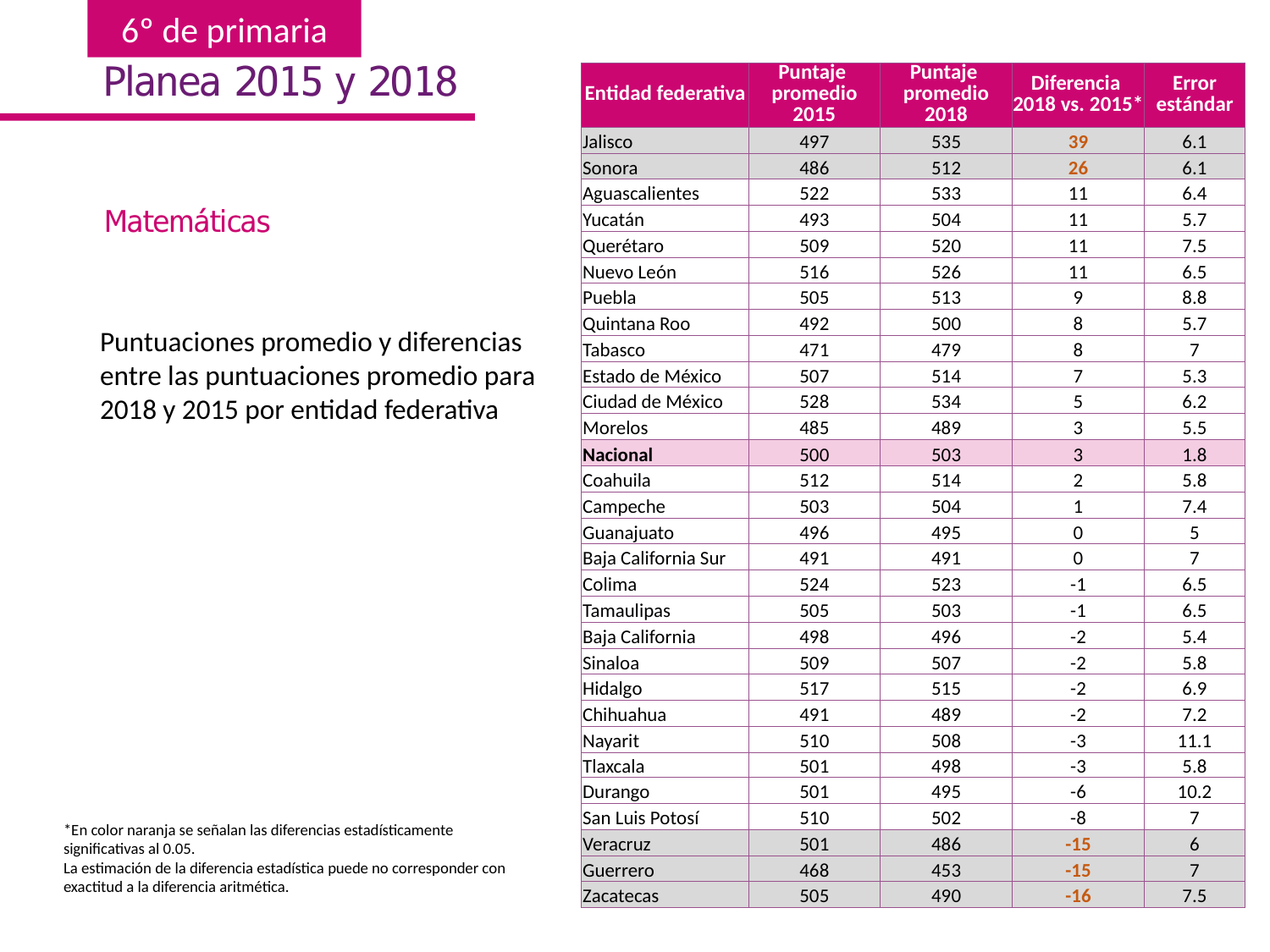

# Planea 2015 y 2018
| Entidad federativa | Puntaje promedio 2015 | Puntaje promedio 2018 | Diferencia 2018 vs. 2015\* | Error estándar |
| --- | --- | --- | --- | --- |
| Jalisco | 497 | 535 | 39 | 6.1 |
| Sonora | 486 | 512 | 26 | 6.1 |
| Aguascalientes | 522 | 533 | 11 | 6.4 |
| Yucatán | 493 | 504 | 11 | 5.7 |
| Querétaro | 509 | 520 | 11 | 7.5 |
| Nuevo León | 516 | 526 | 11 | 6.5 |
| Puebla | 505 | 513 | 9 | 8.8 |
| Quintana Roo | 492 | 500 | 8 | 5.7 |
| Tabasco | 471 | 479 | 8 | 7 |
| Estado de México | 507 | 514 | 7 | 5.3 |
| Ciudad de México | 528 | 534 | 5 | 6.2 |
| Morelos | 485 | 489 | 3 | 5.5 |
| Nacional | 500 | 503 | 3 | 1.8 |
| Coahuila | 512 | 514 | 2 | 5.8 |
| Campeche | 503 | 504 | 1 | 7.4 |
| Guanajuato | 496 | 495 | 0 | 5 |
| Baja California Sur | 491 | 491 | 0 | 7 |
| Colima | 524 | 523 | -1 | 6.5 |
| Tamaulipas | 505 | 503 | -1 | 6.5 |
| Baja California | 498 | 496 | -2 | 5.4 |
| Sinaloa | 509 | 507 | -2 | 5.8 |
| Hidalgo | 517 | 515 | -2 | 6.9 |
| Chihuahua | 491 | 489 | -2 | 7.2 |
| Nayarit | 510 | 508 | -3 | 11.1 |
| Tlaxcala | 501 | 498 | -3 | 5.8 |
| Durango | 501 | 495 | -6 | 10.2 |
| San Luis Potosí | 510 | 502 | -8 | 7 |
| Veracruz | 501 | 486 | -15 | 6 |
| Guerrero | 468 | 453 | -15 | 7 |
| Zacatecas | 505 | 490 | -16 | 7.5 |

Matemáticas

Puntuaciones promedio y diferencias entre las puntuaciones promedio para 2018 y 2015 por entidad federativa
*En color naranja se señalan las diferencias estadísticamente significativas al 0.05.
La estimación de la diferencia estadística puede no corresponder con exactitud a la diferencia aritmética.